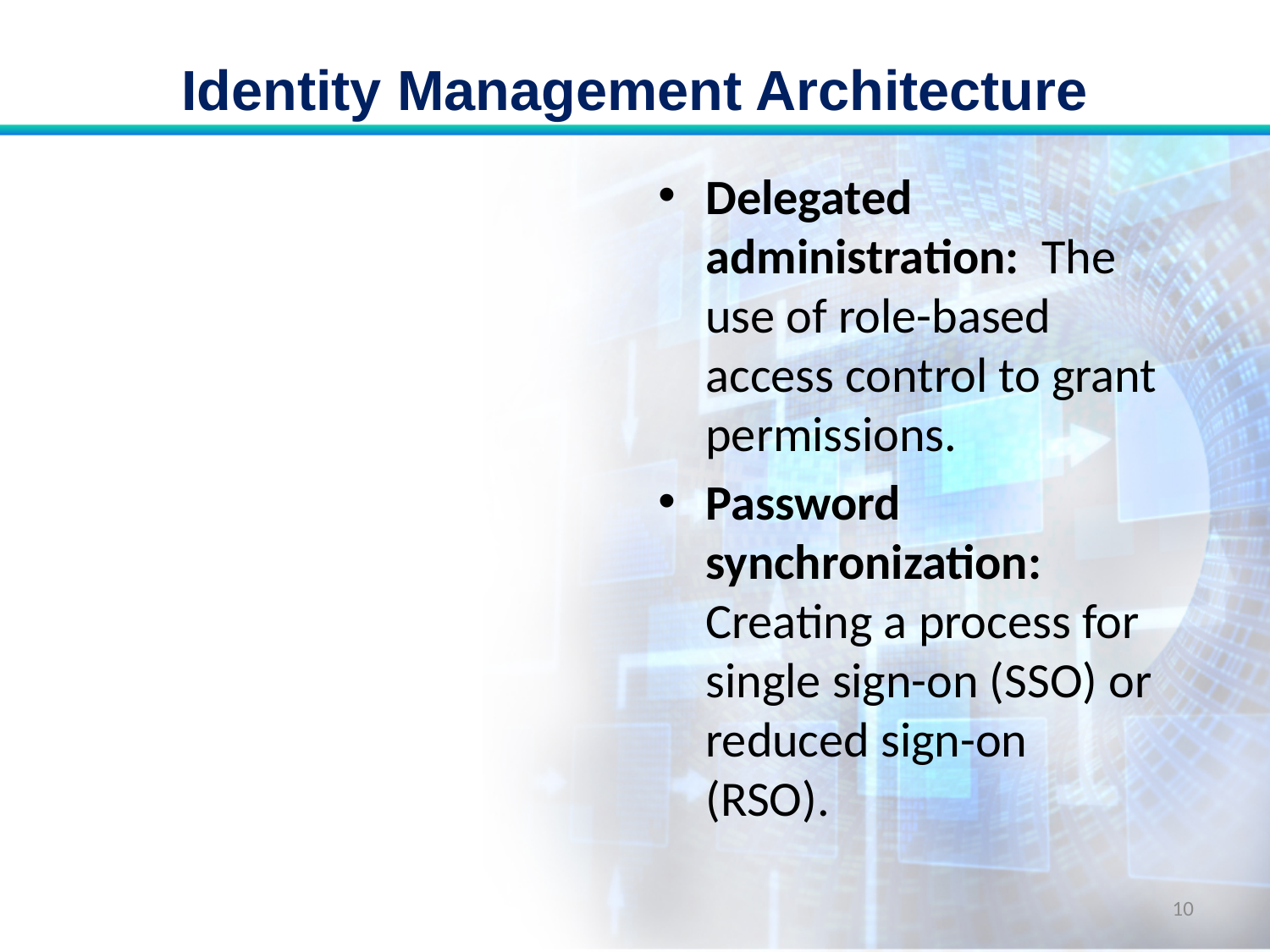

# Identity Management Architecture
Delegated administration:  The use of role-based access control to grant permissions.
Password synchronization:  Creating a process for single sign-on (SSO) or reduced sign-on (RSO).
10